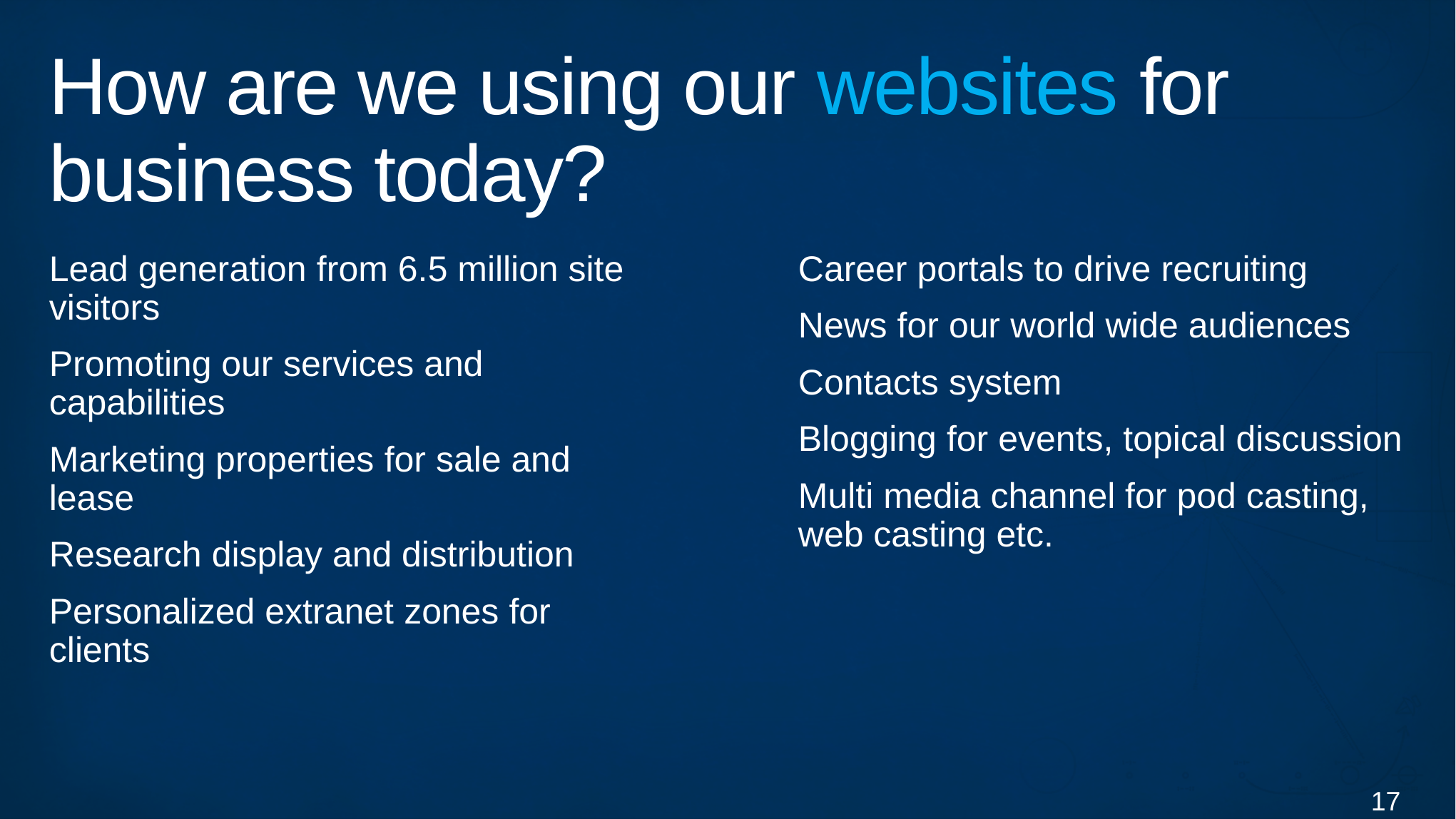

# How are we using our websites for business today?

Lead generation from 6.5 million site visitors
Promoting our services and capabilities
Marketing properties for sale and lease
Research display and distribution
Personalized extranet zones for clients
Career portals to drive recruiting
News for our world wide audiences
Contacts system
Blogging for events, topical discussion
Multi media channel for pod casting, web casting etc.

17